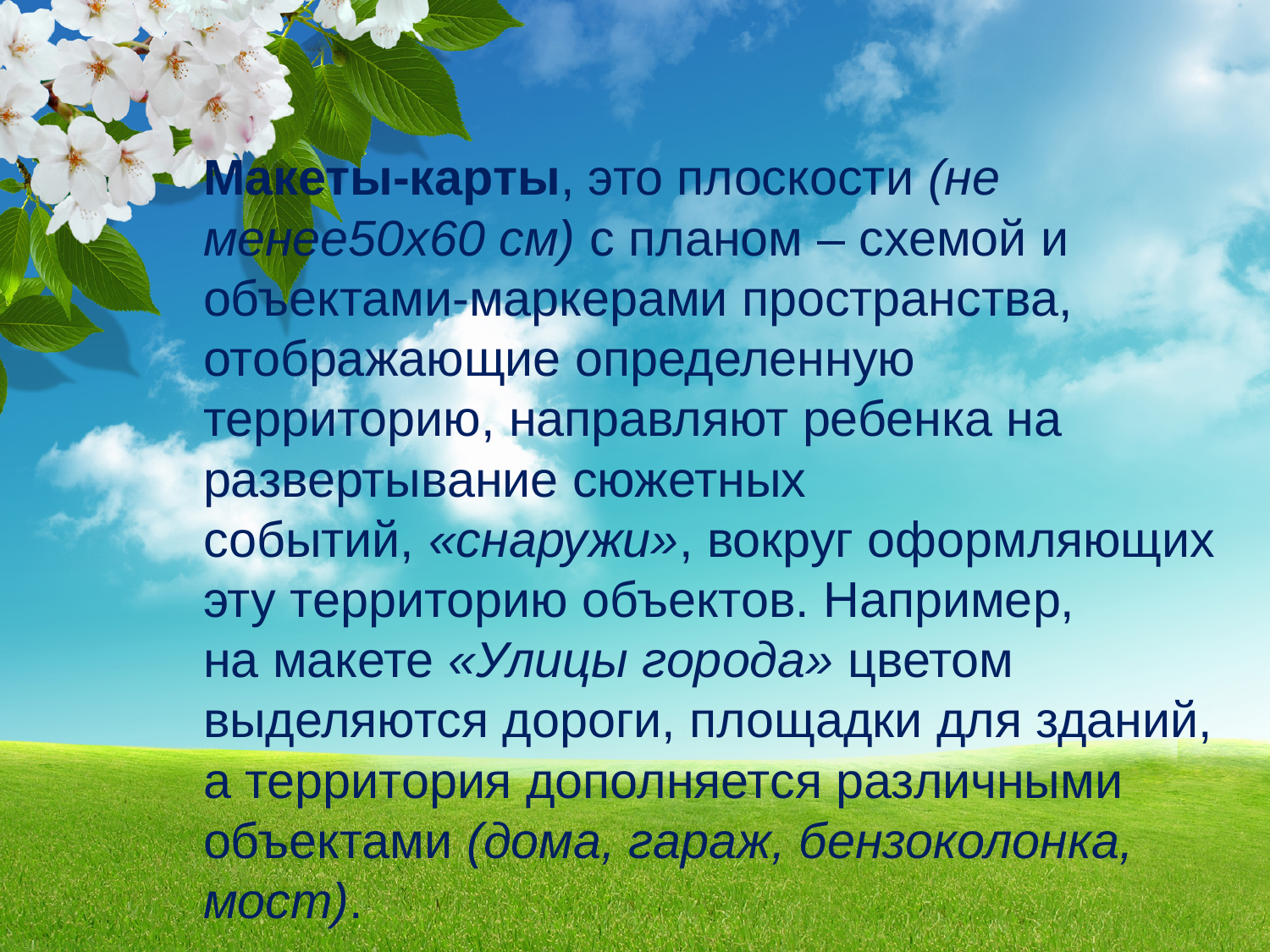

Макеты-карты, это плоскости (не менее50x60 см) с планом – схемой и объектами-маркерами пространства, отображающие определенную территорию, направляют ребенка на развертывание сюжетных событий, «снаружи», вокруг оформляющих эту территорию объектов. Например, на макете «Улицы города» цветом выделяются дороги, площадки для зданий, а территория дополняется различными объектами (дома, гараж, бензоколонка, мост).